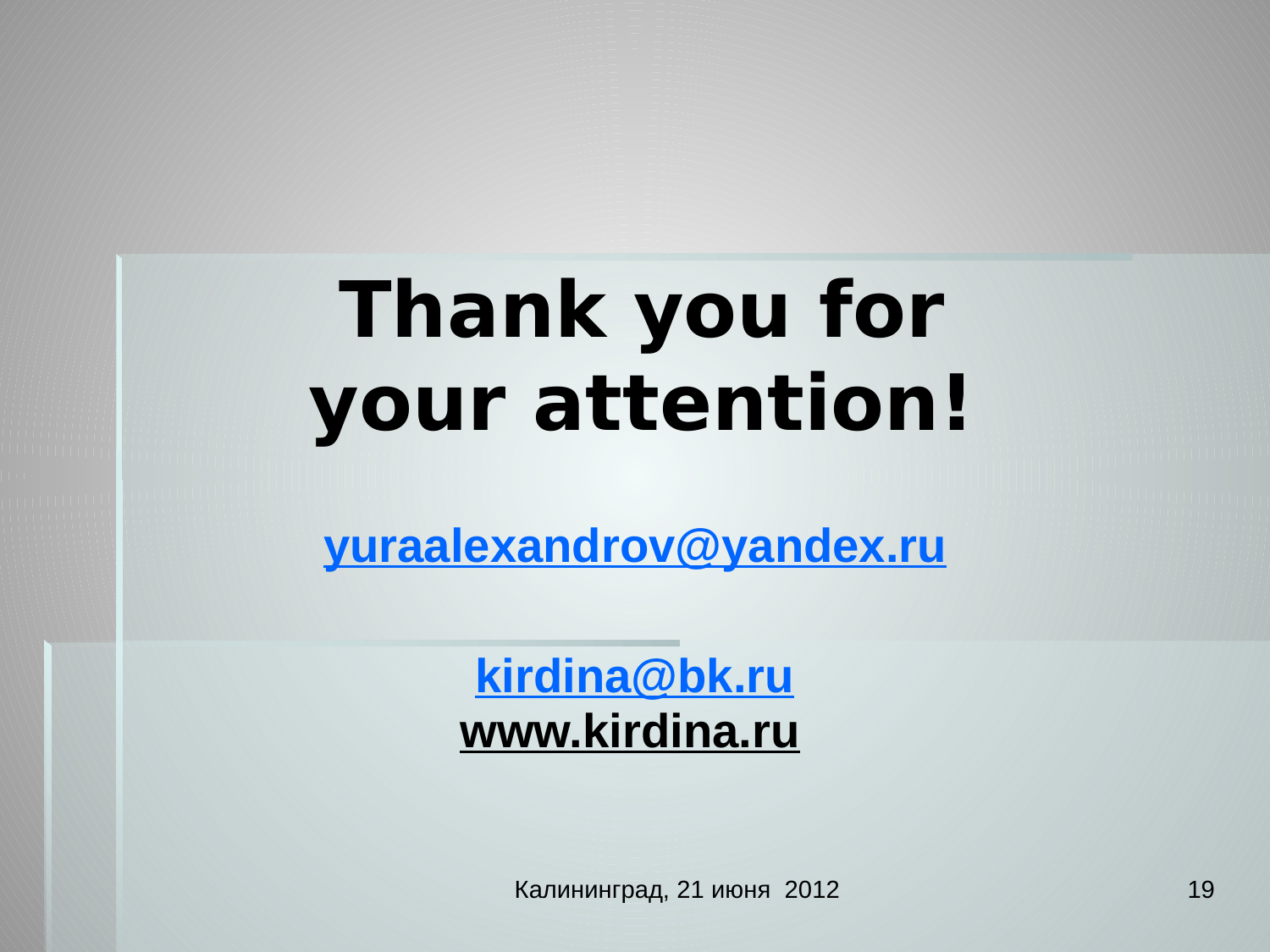

#
Thank you for your attention!

yuraalexandrov@yandex.ru

kirdina@bk.ru
www.kirdina.ru

Калининград, 21 июня  2012
19